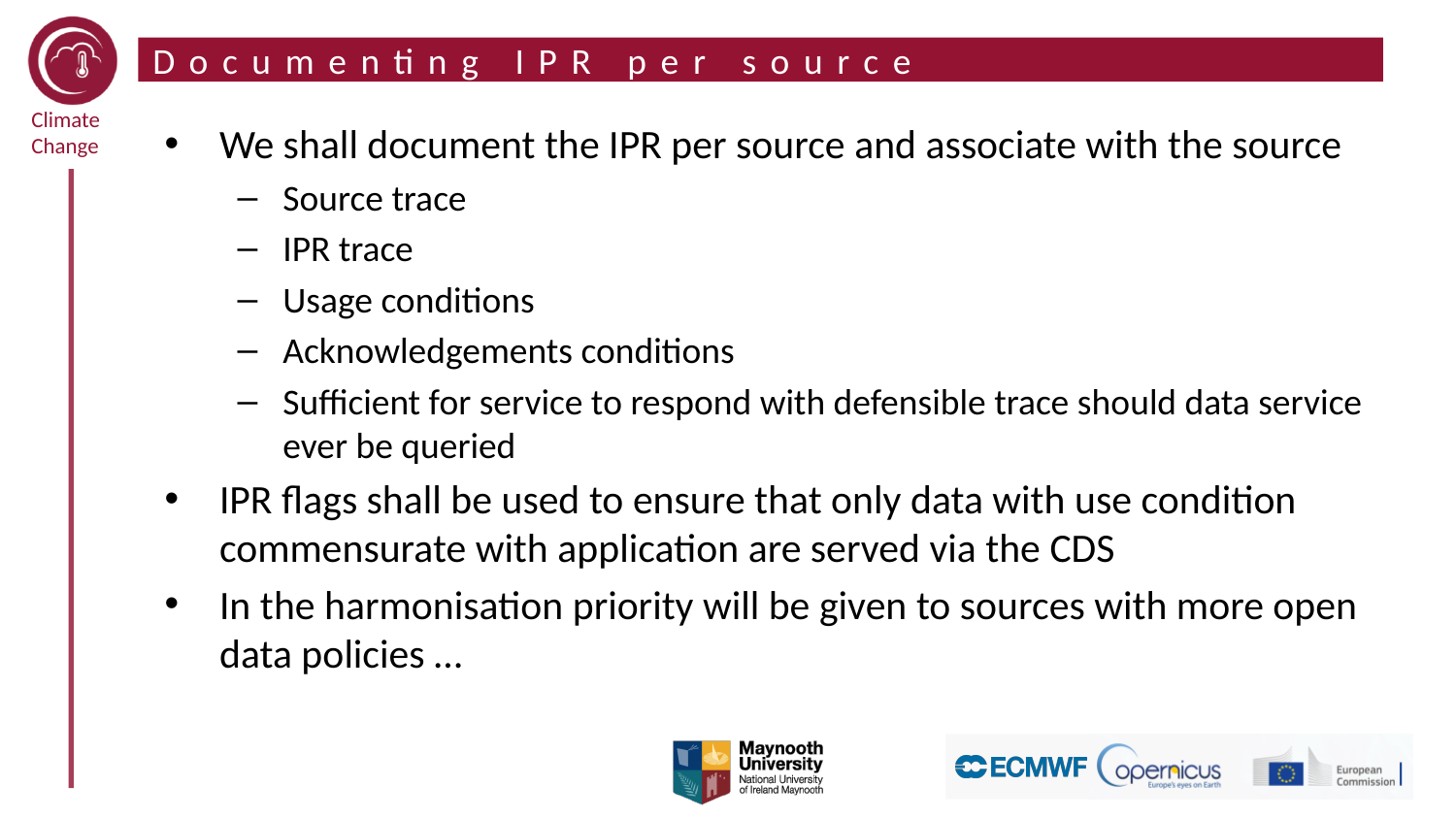

# Documenting IPR per source
We shall document the IPR per source and associate with the source
Source trace
IPR trace
Usage conditions
Acknowledgements conditions
Sufficient for service to respond with defensible trace should data service ever be queried
IPR flags shall be used to ensure that only data with use condition commensurate with application are served via the CDS
In the harmonisation priority will be given to sources with more open data policies …